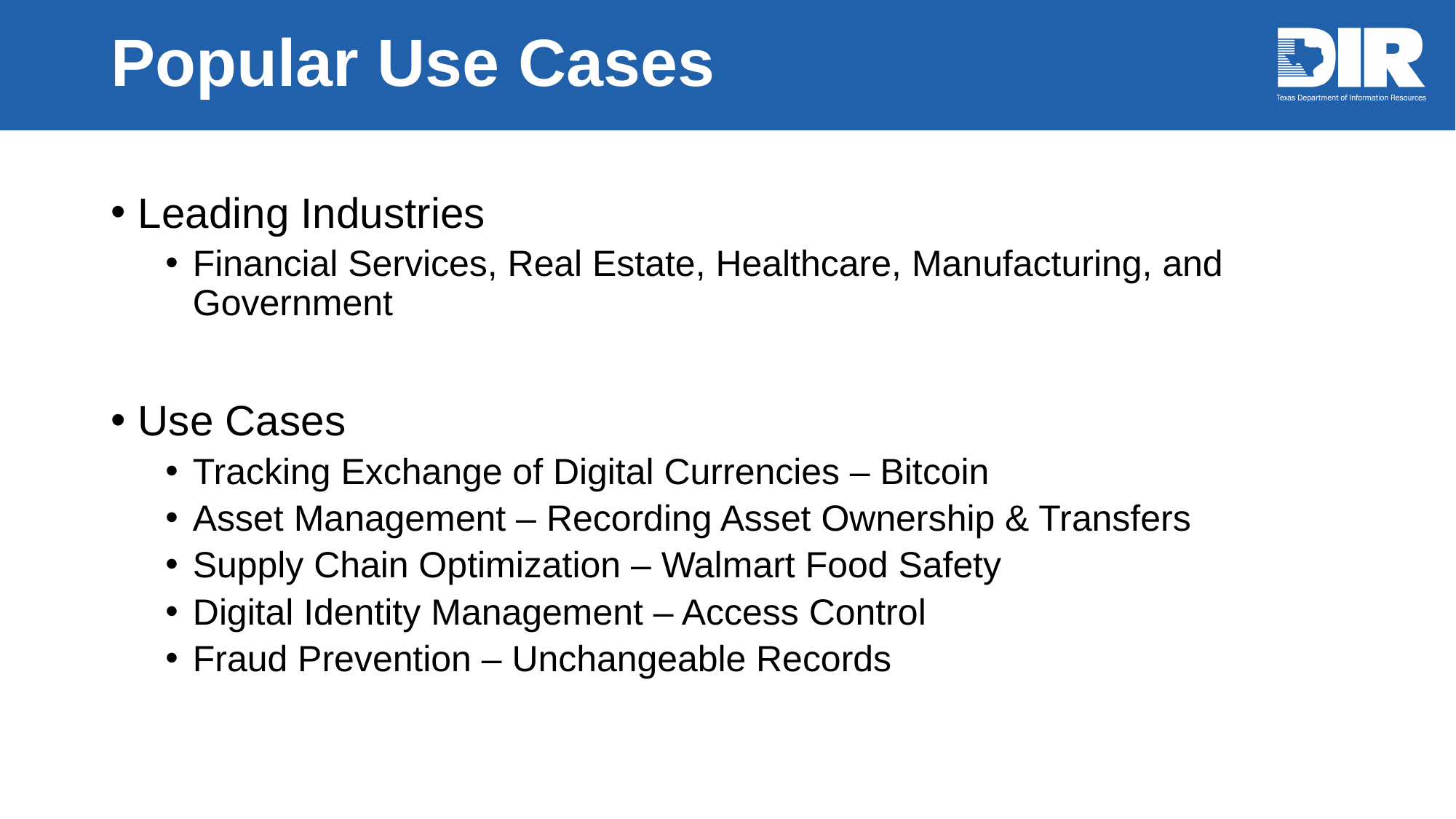

# Popular Use Cases
Leading Industries
Financial Services, Real Estate, Healthcare, Manufacturing, and Government

Use Cases
Tracking Exchange of Digital Currencies – Bitcoin
Asset Management – Recording Asset Ownership & Transfers
Supply Chain Optimization – Walmart Food Safety
Digital Identity Management – Access Control
Fraud Prevention – Unchangeable Records